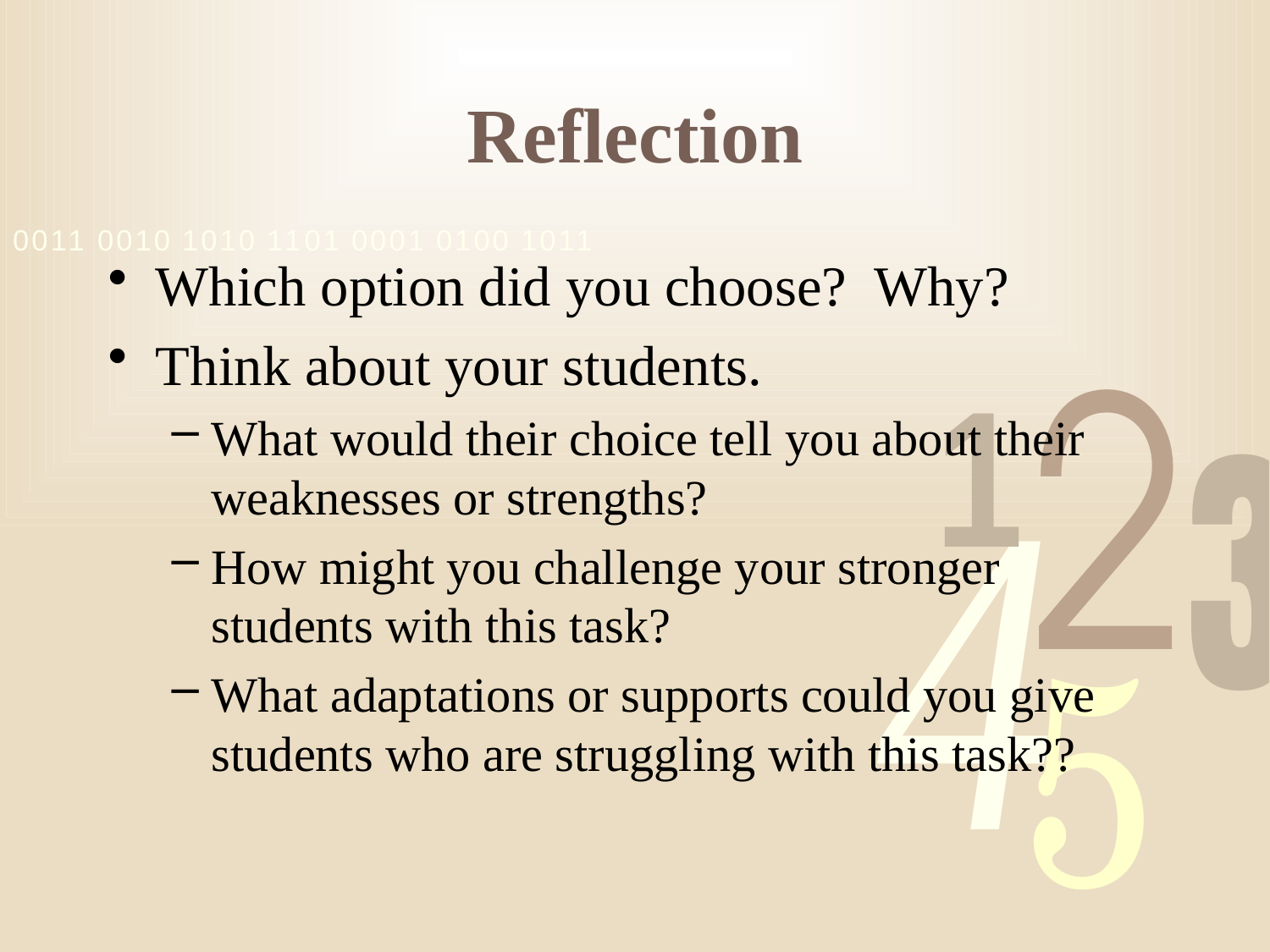

# Reflection
Which option did you choose?  Why?
Think about your students.
What would their choice tell you about their weaknesses or strengths?
How might you challenge your stronger students with this task?
What adaptations or supports could you give students who are struggling with this task??